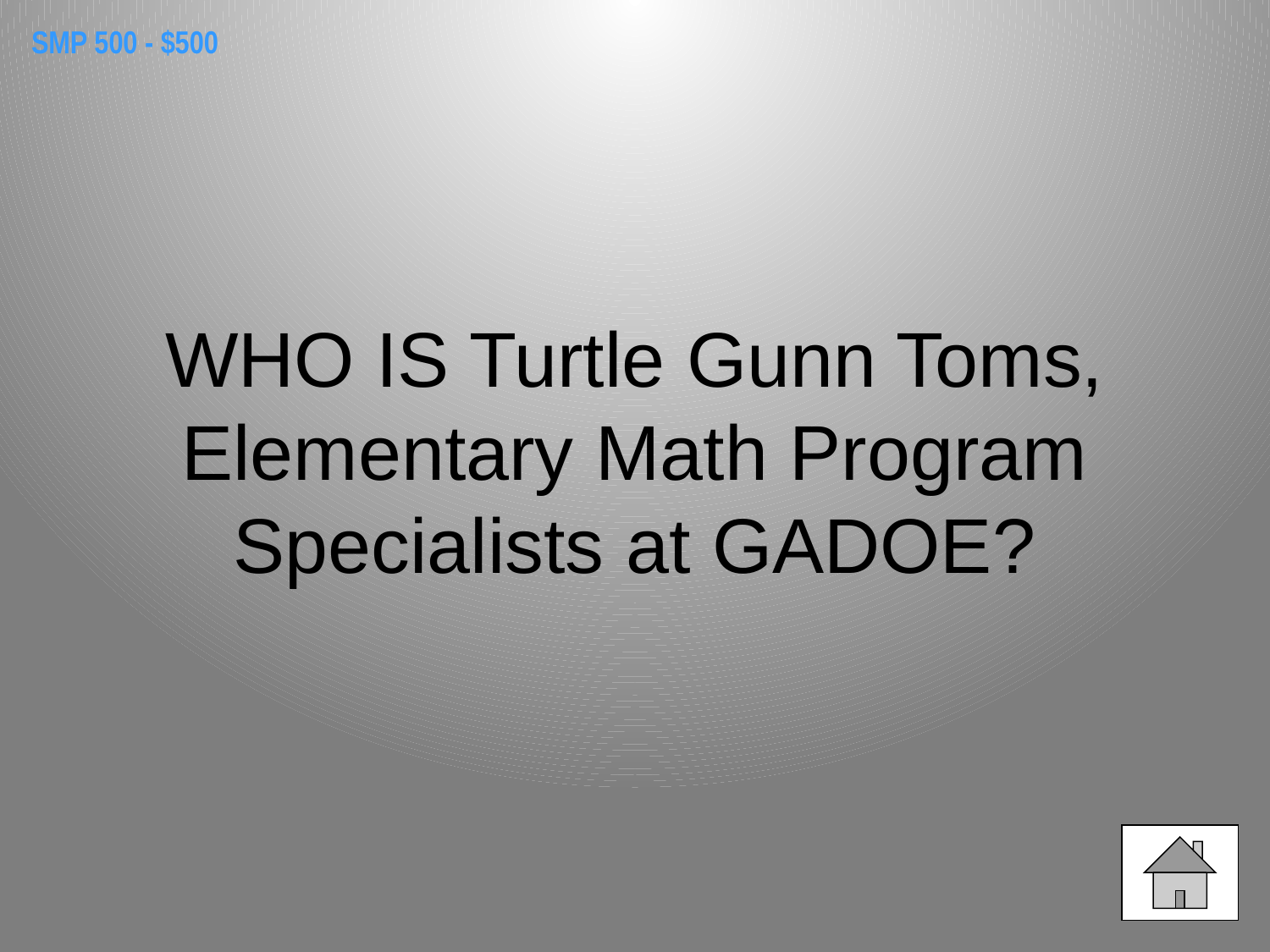

SMP 500 - $500
WHO IS Turtle Gunn Toms, Elementary Math Program Specialists at GADOE?